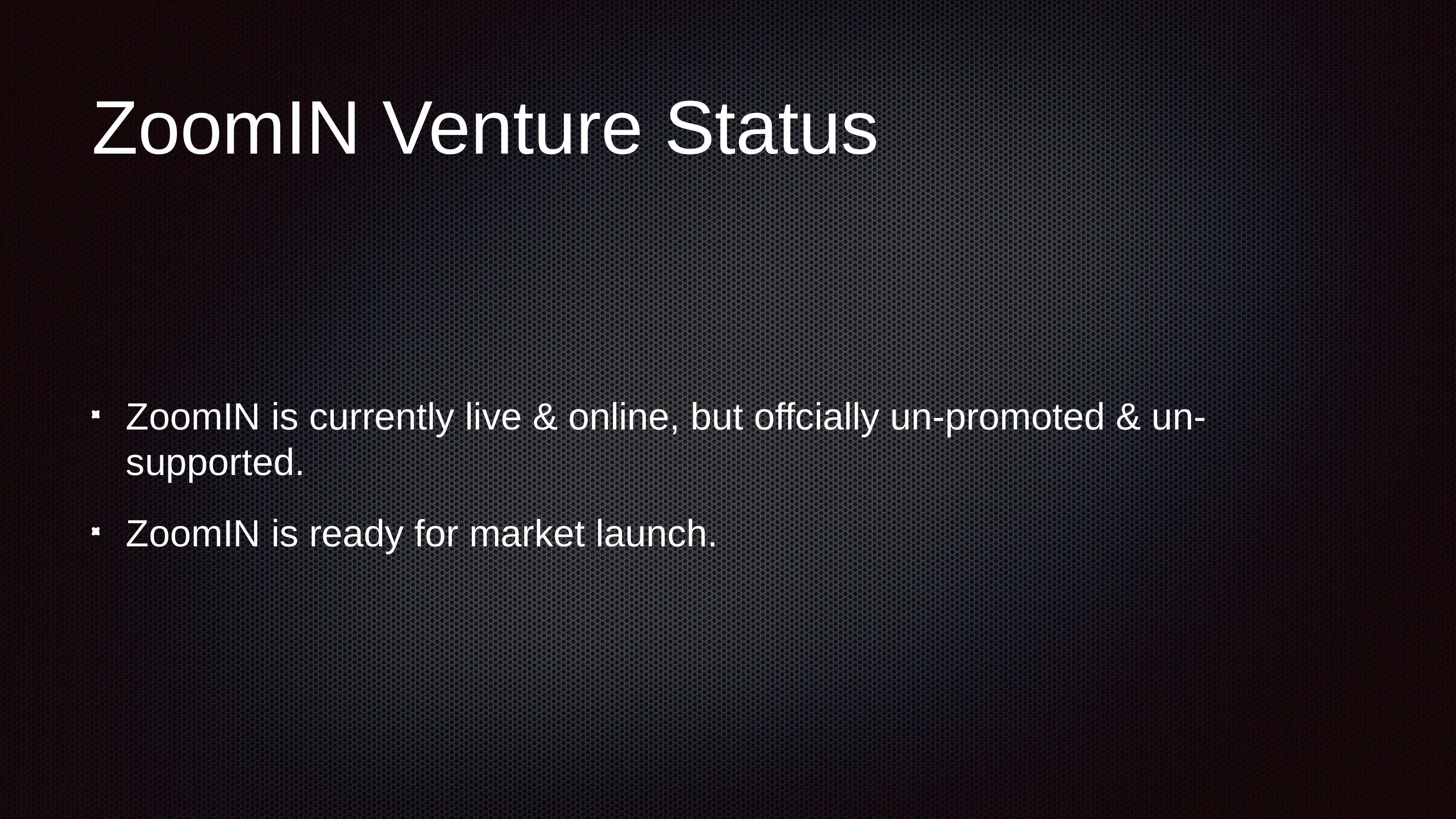

# ZoomIN Venture Status
ZoomIN is currently live & online, but offcially un-promoted & un-supported.
ZoomIN is ready for market launch.